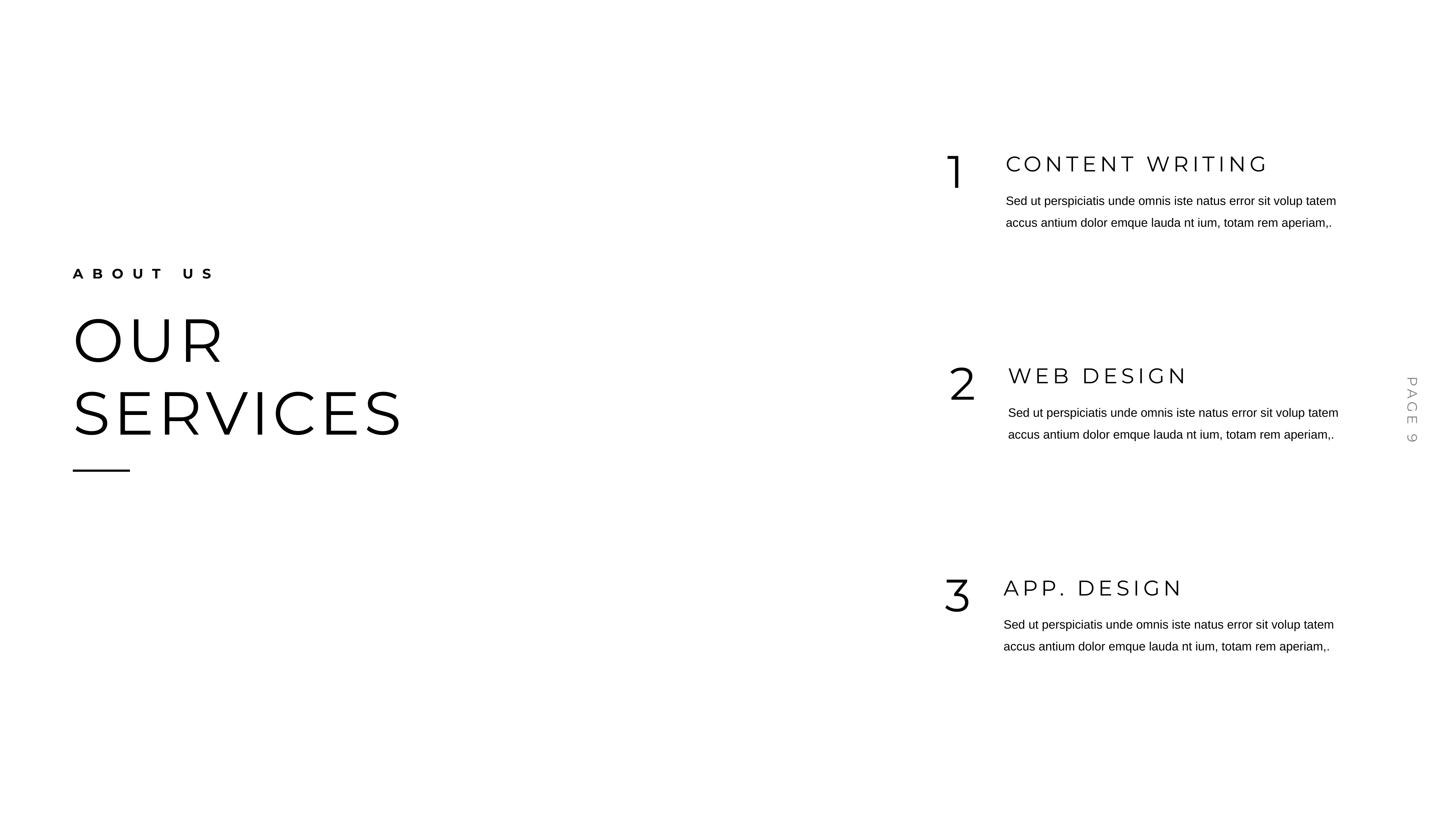

1
Content Writing
Sed ut perspiciatis unde omnis iste natus error sit volup tatem accus antium dolor emque lauda nt ium, totam rem aperiam,.
About us
our
Services

2
Web Design
Sed ut perspiciatis unde omnis iste natus error sit volup tatem accus antium dolor emque lauda nt ium, totam rem aperiam,.

3
App. Design
Sed ut perspiciatis unde omnis iste natus error sit volup tatem accus antium dolor emque lauda nt ium, totam rem aperiam,.